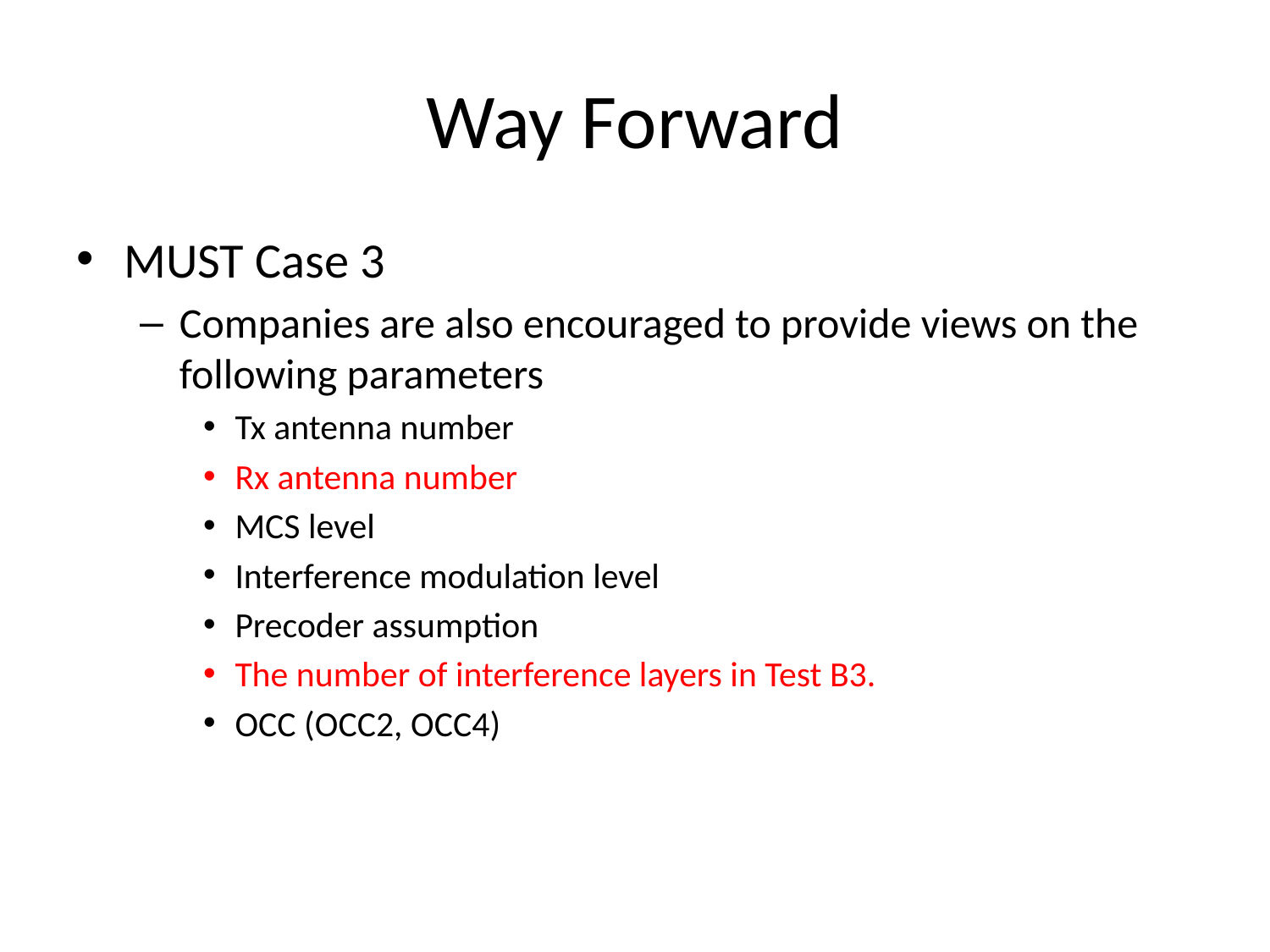

# Way Forward
MUST Case 3
Companies are also encouraged to provide views on the following parameters
Tx antenna number
Rx antenna number
MCS level
Interference modulation level
Precoder assumption
The number of interference layers in Test B3.
OCC (OCC2, OCC4)